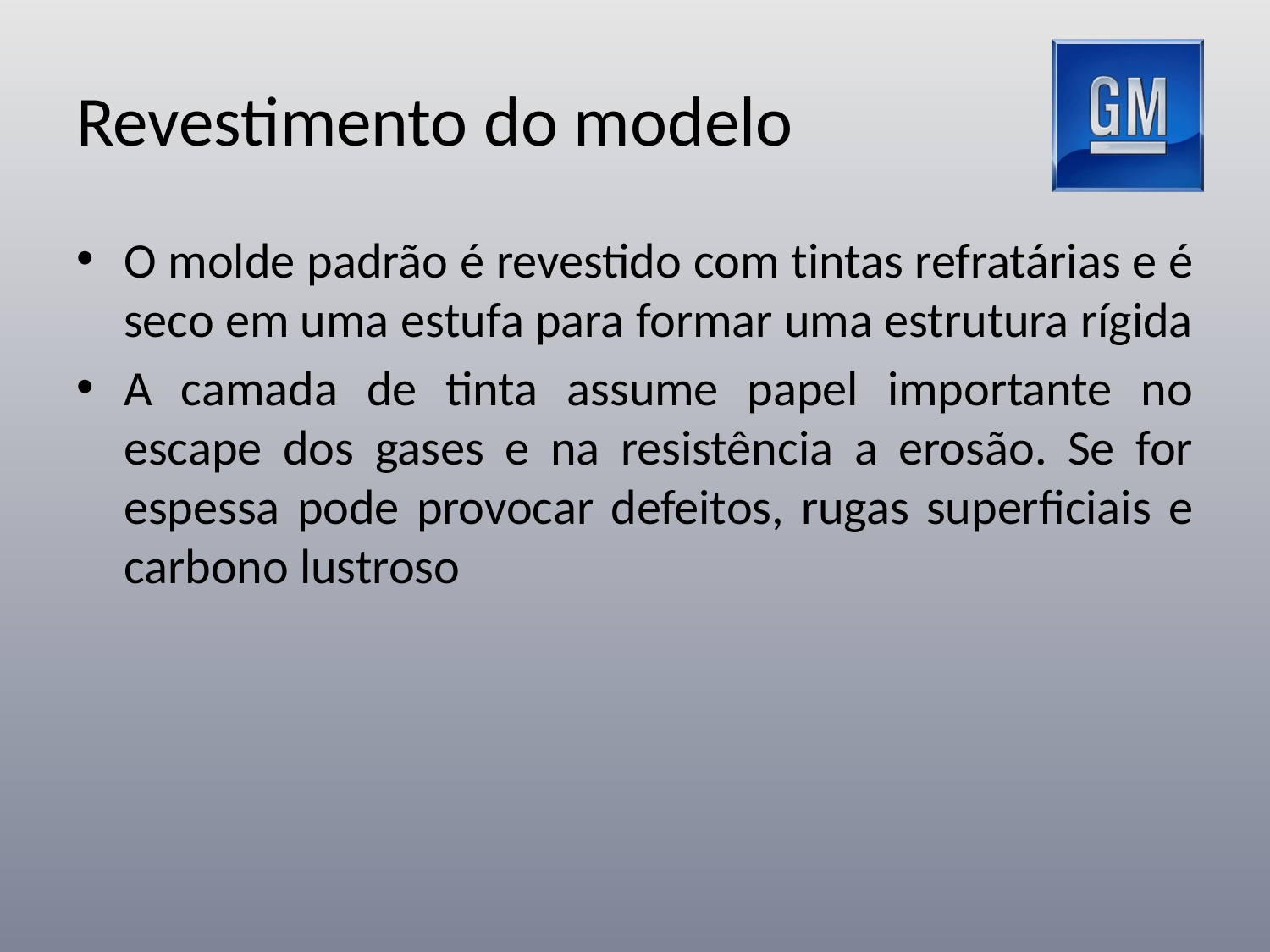

# Revestimento do modelo
O molde padrão é revestido com tintas refratárias e é seco em uma estufa para formar uma estrutura rígida
A camada de tinta assume papel importante no escape dos gases e na resistência a erosão. Se for espessa pode provocar defeitos, rugas superficiais e carbono lustroso